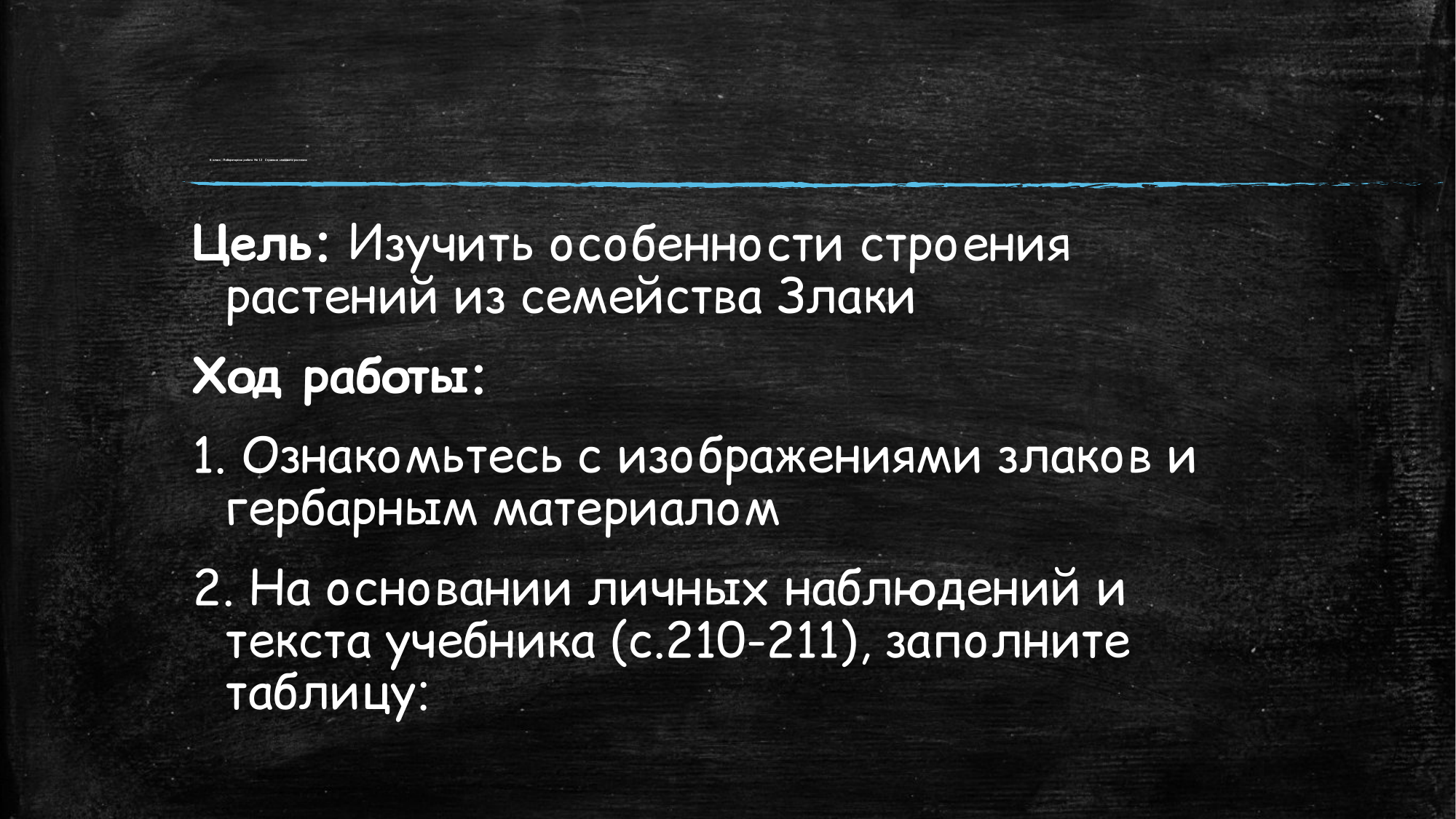

# 6 класс. Лабораторная работа № 12  Строение злакового растения
Цель: Изучить особенности строения растений из семейства Злаки
Ход работы:
1. Ознакомьтесь с изображениями злаков и гербарным материалом
2. На основании личных наблюдений и текста учебника (с.210-211), заполните таблицу: